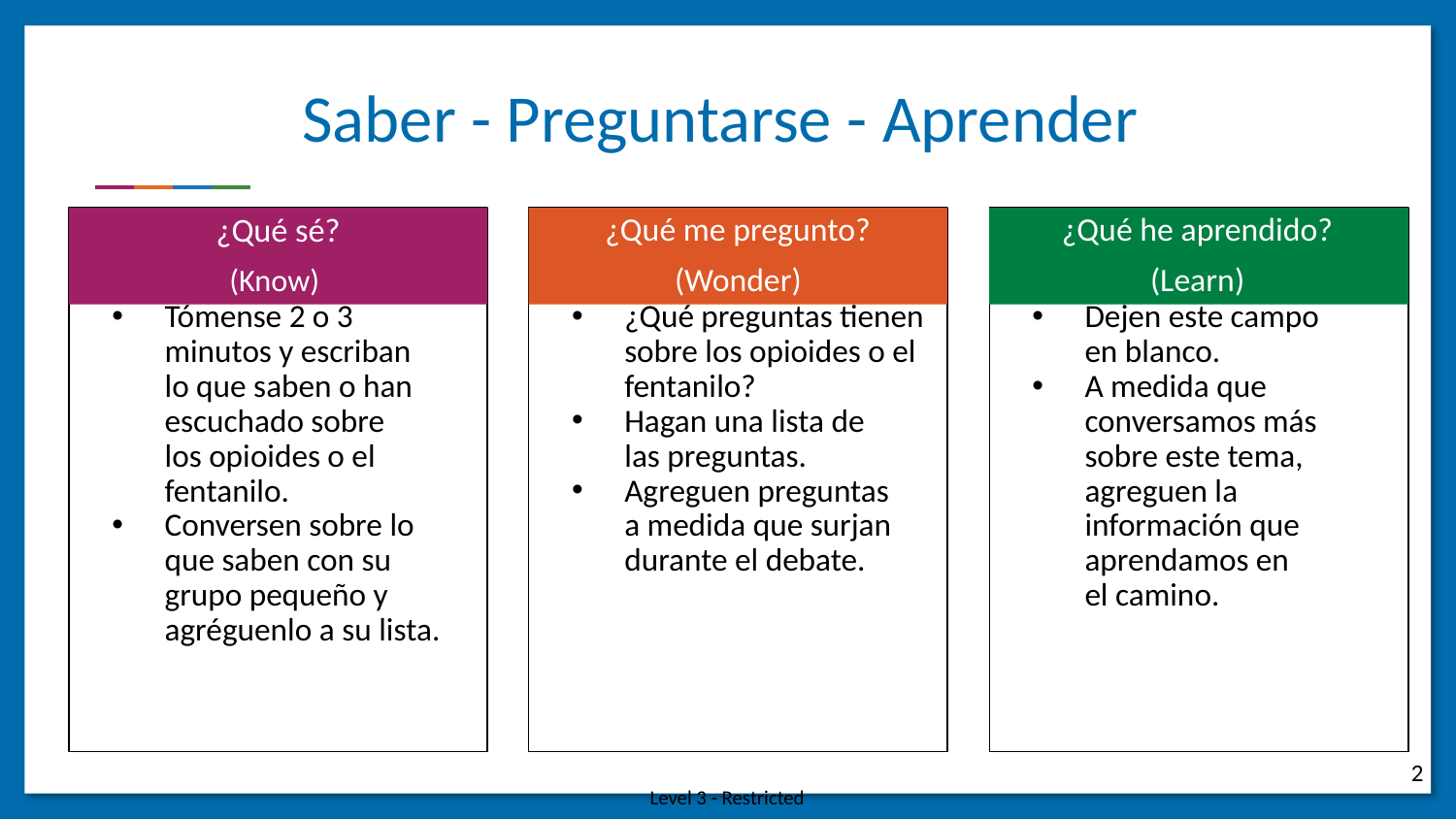

# Saber - Preguntarse - Aprender
¿Qué me pregunto?
(Wonder)

¿Qué sé?
(Know)

¿Qué he aprendido?
(Learn)
Tómense 2 o 3 
minutos y escriban
lo que saben o han escuchado sobre
los opioides o el fentanilo.
Conversen sobre lo que saben con su grupo pequeño y agréguenlo a su lista.
¿Qué preguntas tienen sobre los opioides o el fentanilo?
Hagan una lista de
las preguntas.
Agreguen preguntas
a medida que surjan durante el debate.
Dejen este campo
en blanco.
A medida que conversamos más sobre este tema, agreguen la información que aprendamos en
el camino.
2